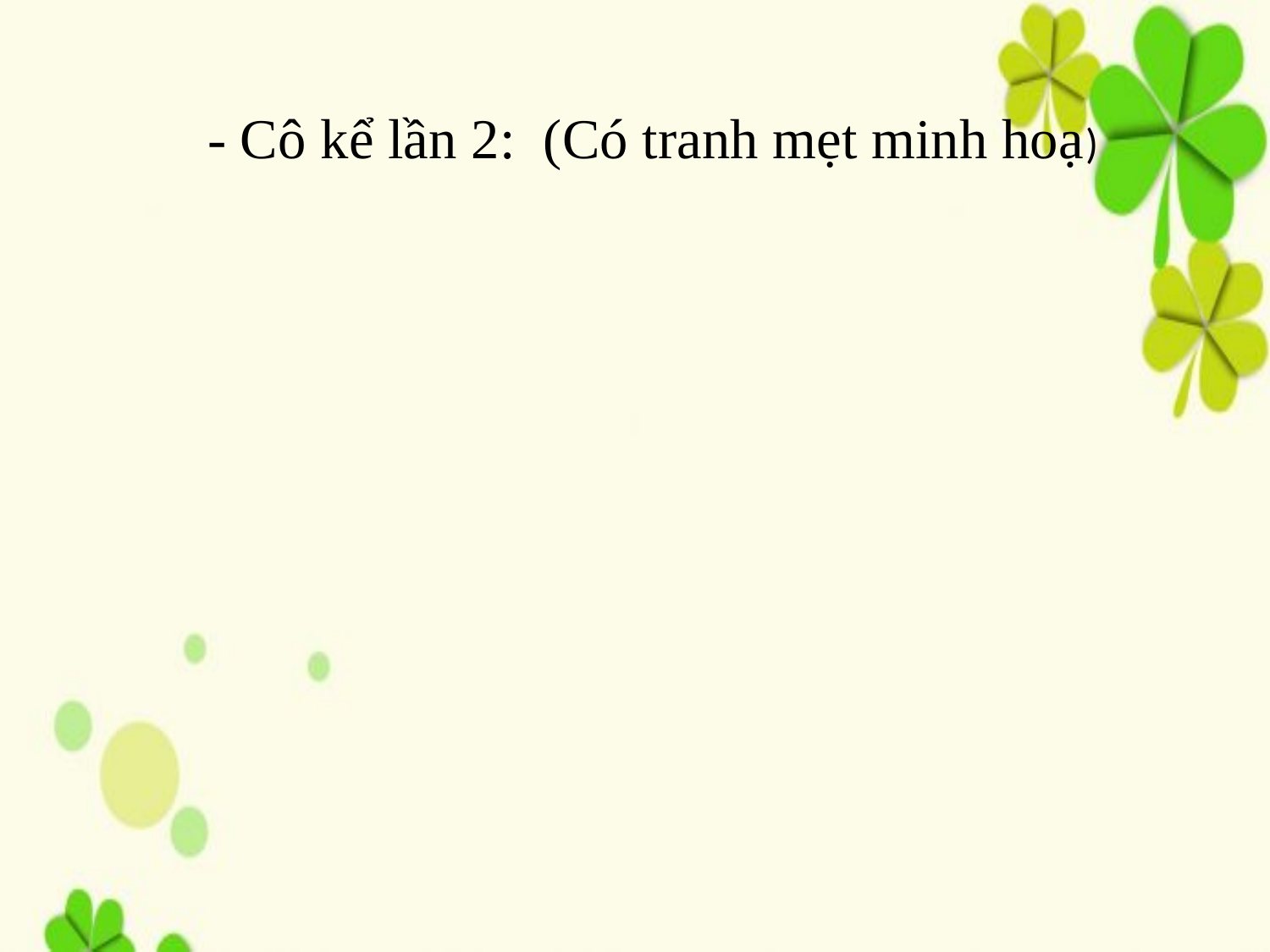

- Cô kể lần 2:  (Có tranh mẹt minh hoạ)